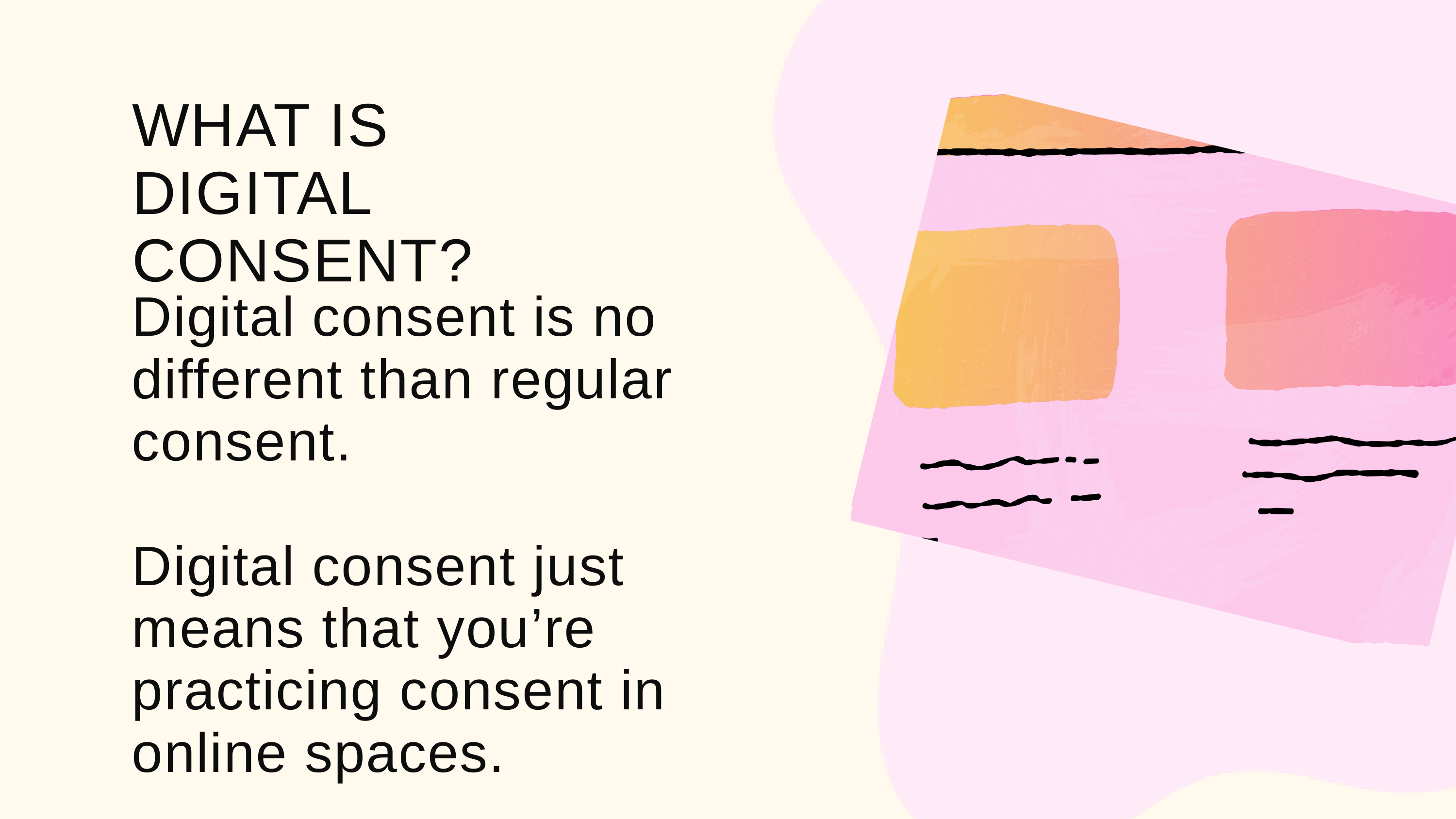

WHAT IS DIGITAL CONSENT?

Digital consent is no different than regular consent.

Digital consent just means that you’re practicing consent in online spaces.